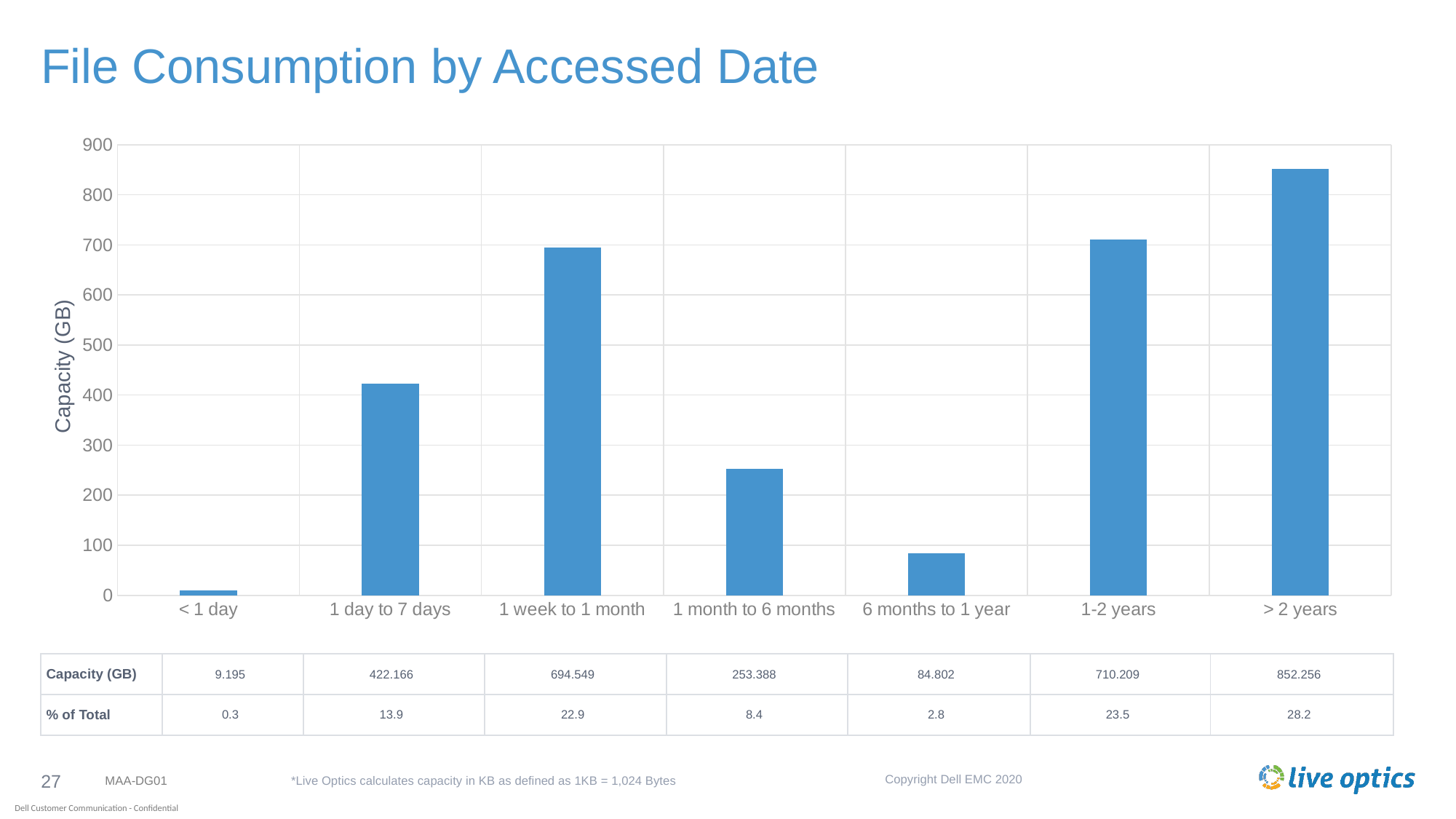

# File Consumption by Accessed Date

### Chart

| Category | Size (GB) |
|---|---|
| < 1 day | 9.195 |
| 1 day to 7 days | 422.166 |
| 1 week to 1 month | 694.549 |
| 1 month to 6 months | 253.388 |
| 6 months to 1 year | 84.802 |
| 1-2 years | 710.209 |
| > 2 years | 852.256 |
Capacity (GB)
| Capacity (GB) | 9.195 | 422.166 | 694.549 | 253.388 | 84.802 | 710.209 | 852.256 |
| --- | --- | --- | --- | --- | --- | --- | --- |
| % of Total | 0.3 | 13.9 | 22.9 | 8.4 | 2.8 | 23.5 | 28.2 |